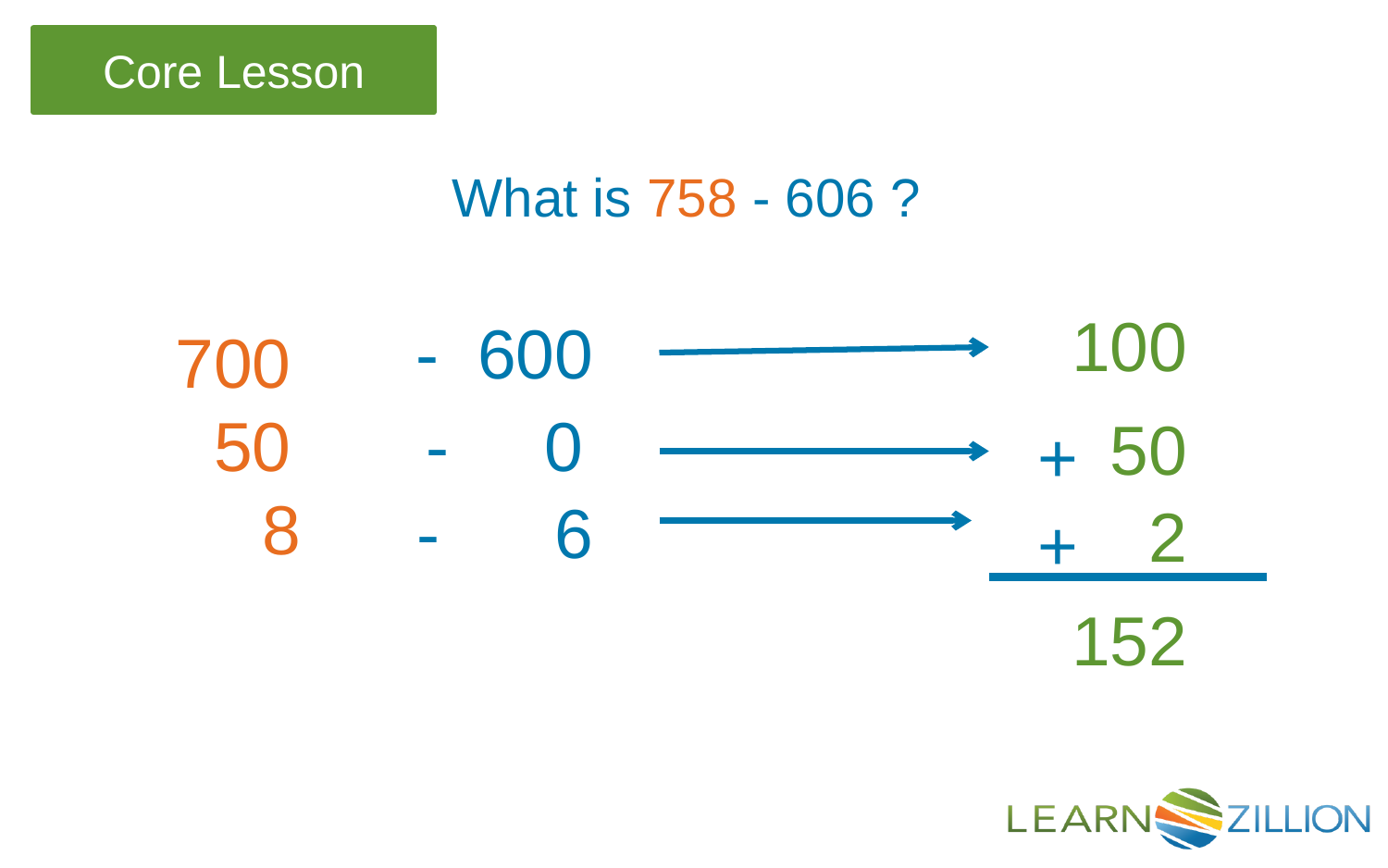

What is 758 - 606 ?

  -  600

  100

700
  50
    8

  -     0

  -      6

    50

+
      2
+
  152